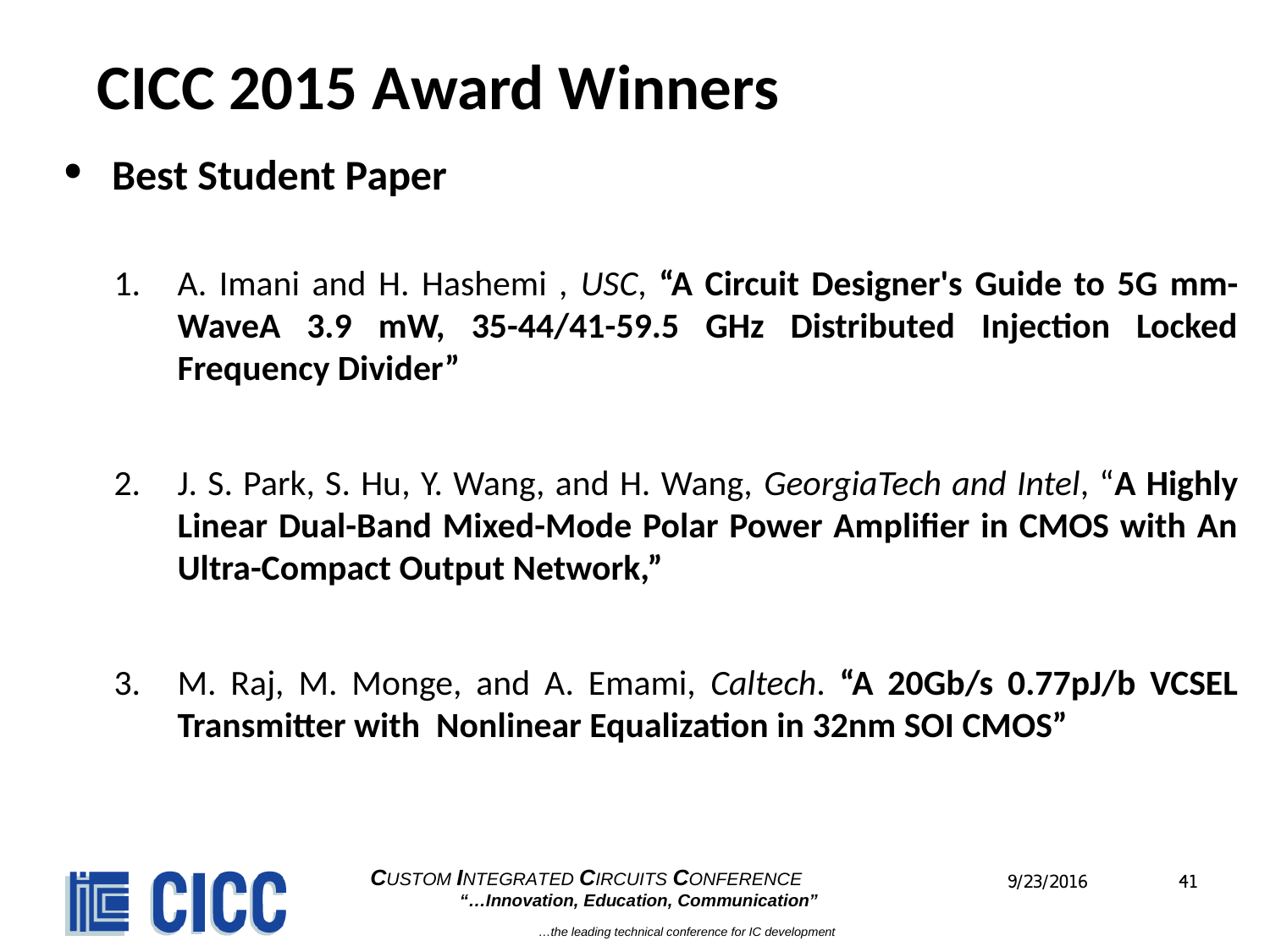

# CICC 2015 Award Winners
Best Student Paper

A. Imani and H. Hashemi , USC, “A Circuit Designer's Guide to 5G mm-WaveA 3.9 mW, 35-44/41-59.5 GHz Distributed Injection Locked Frequency Divider”

J. S. Park, S. Hu, Y. Wang, and H. Wang, GeorgiaTech and Intel, “A Highly Linear Dual-Band Mixed-Mode Polar Power Amplifier in CMOS with An Ultra-Compact Output Network,”

M. Raj, M. Monge, and A. Emami, Caltech. “A 20Gb/s 0.77pJ/b VCSEL Transmitter with  Nonlinear Equalization in 32nm SOI CMOS”